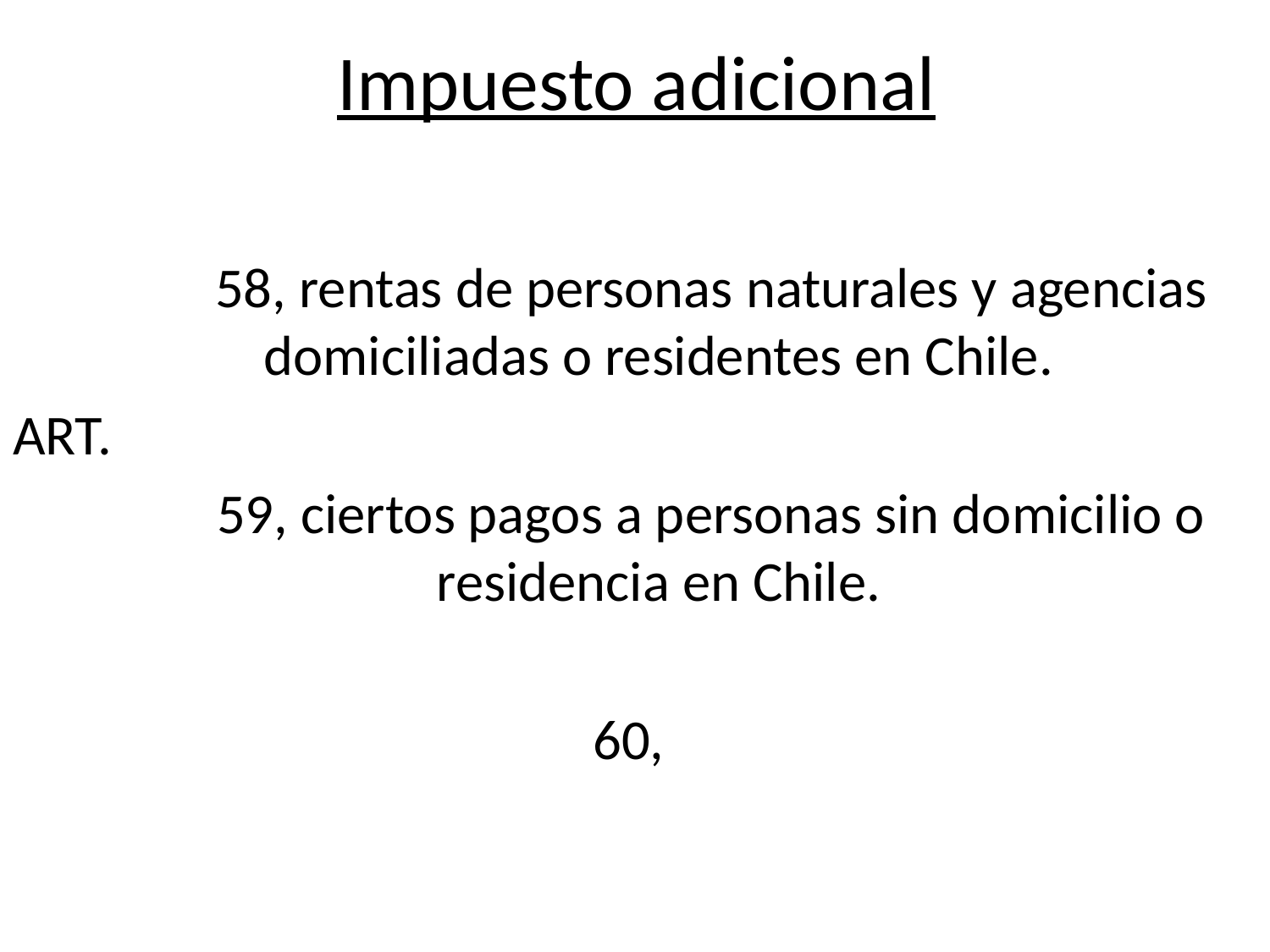

# Impuesto adicional

            58, rentas de personas naturales y agencias domiciliadas o residentes en Chile.
ART.
            59, ciertos pagos a personas sin domicilio o residencia en Chile.

60,